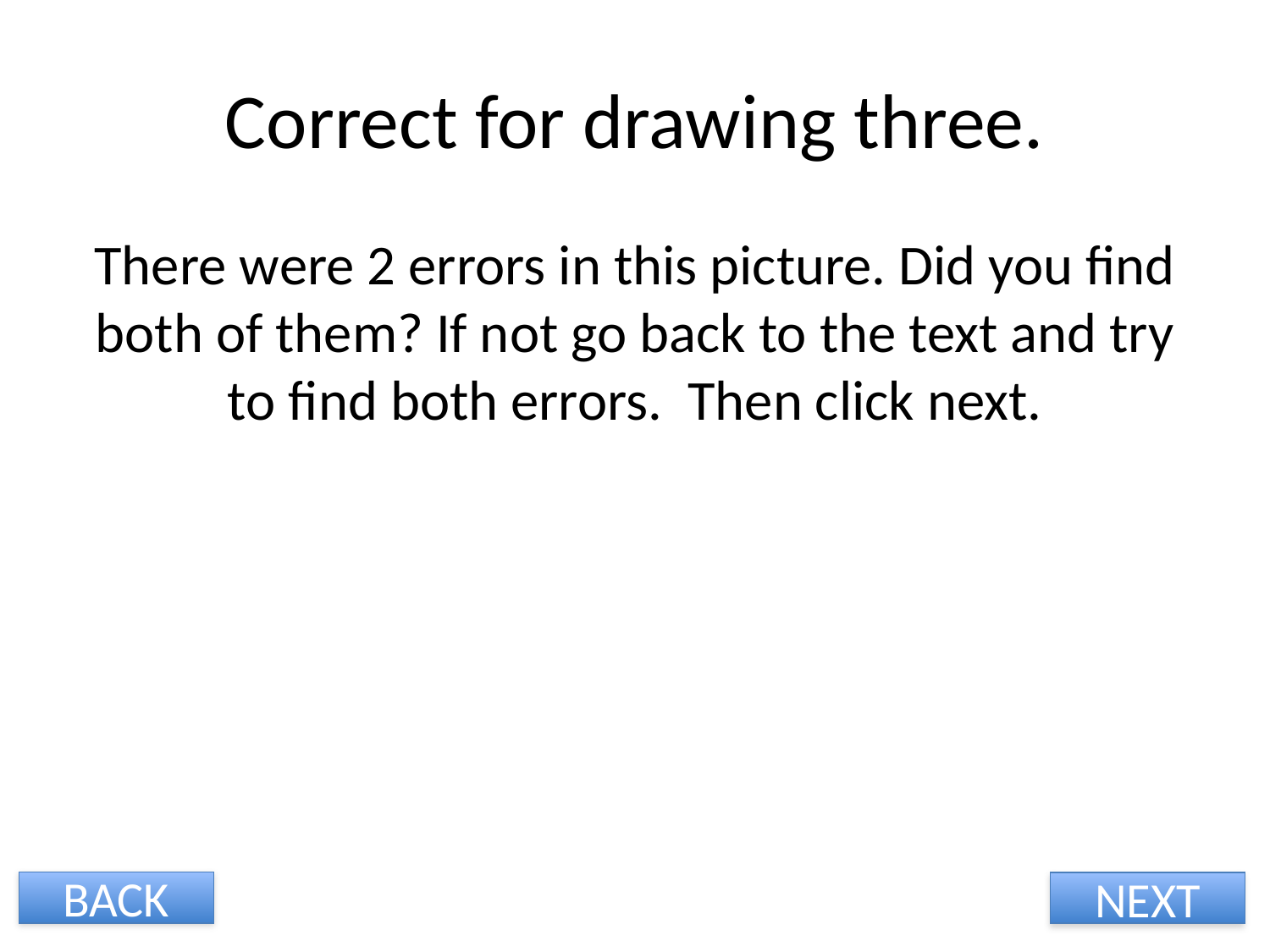

# Correct for drawing three.
There were 2 errors in this picture. Did you find both of them? If not go back to the text and try to find both errors.  Then click next.
BACK
NEXT